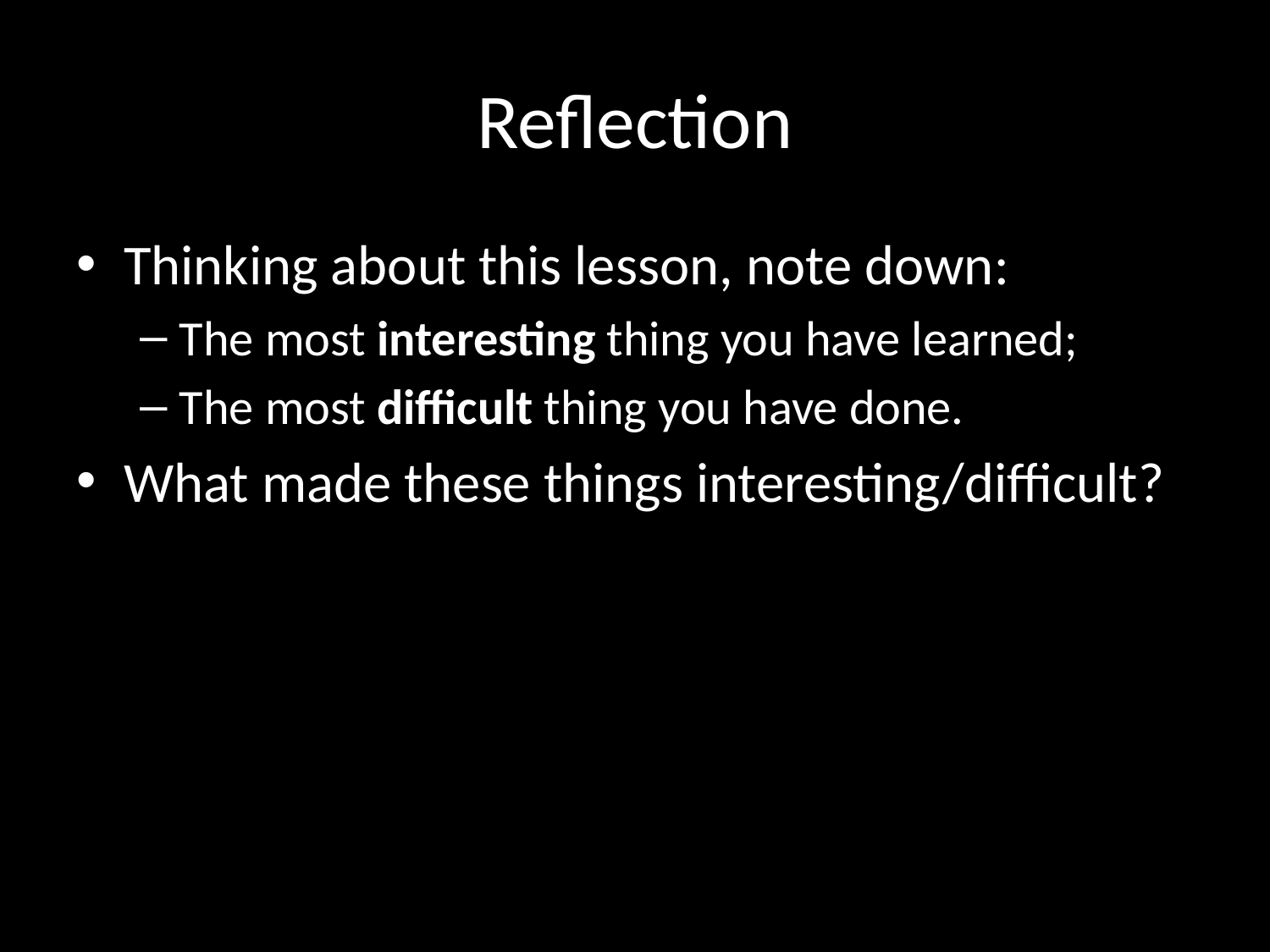

# Reflection
Thinking about this lesson, note down:
The most interesting thing you have learned;
The most difficult thing you have done.
What made these things interesting/difficult?